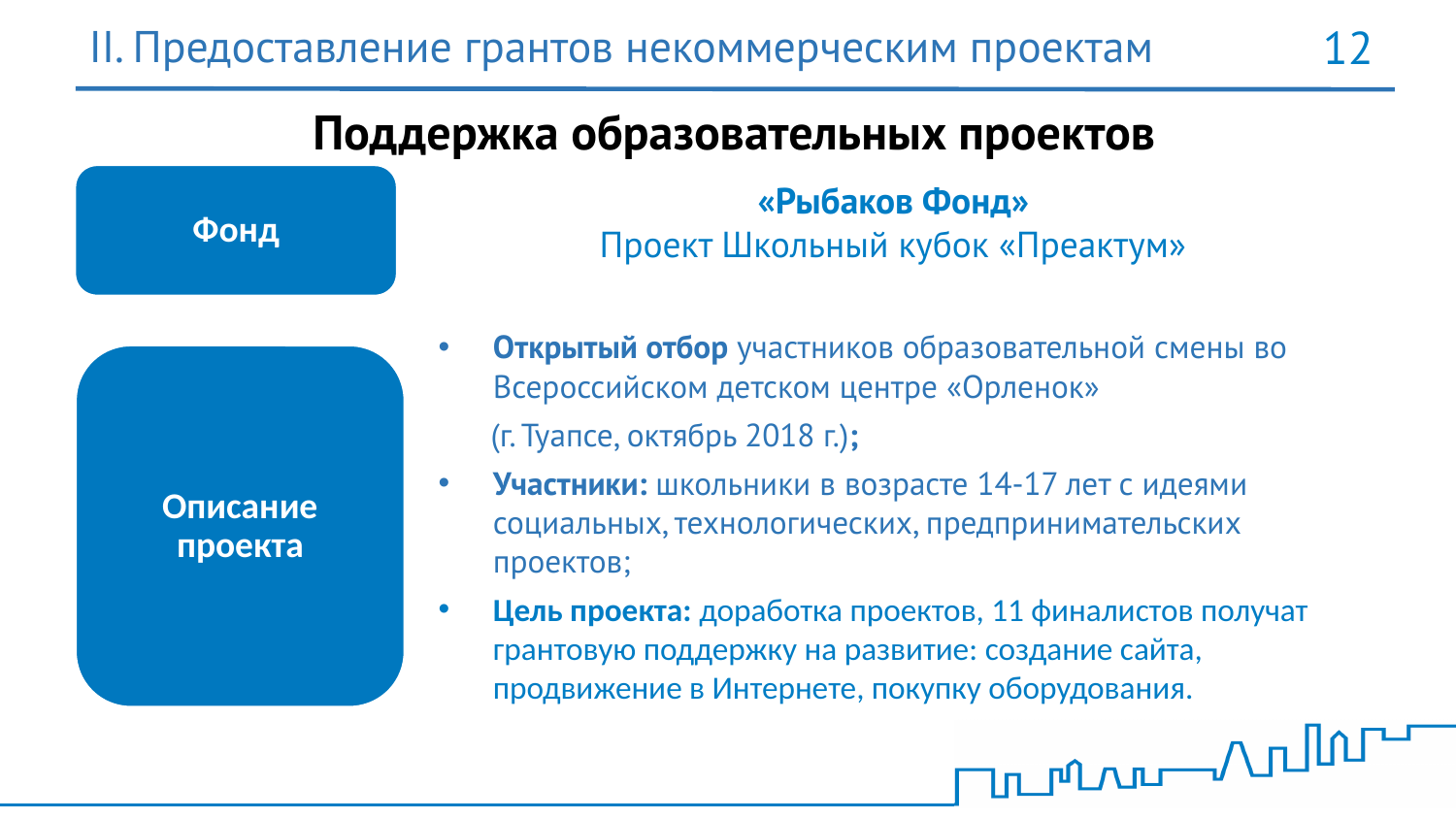

# II. Предоставление грантов некоммерческим проектам
12
Поддержка образовательных проектов

Фонд
«Рыбаков Фонд»
Проект Школьный кубок «Преактум»
Открытый отбор участников образовательной смены во Всероссийском детском центре «Орленок»
      (г. Туапсе, октябрь 2018 г.);
Участники: школьники в возрасте 14-17 лет с идеями социальных, технологических, предпринимательских проектов;
Цель проекта: доработка проектов, 11 финалистов получат грантовую поддержку на развитие: создание сайта, продвижение в Интернете, покупку оборудования.

Описание проекта